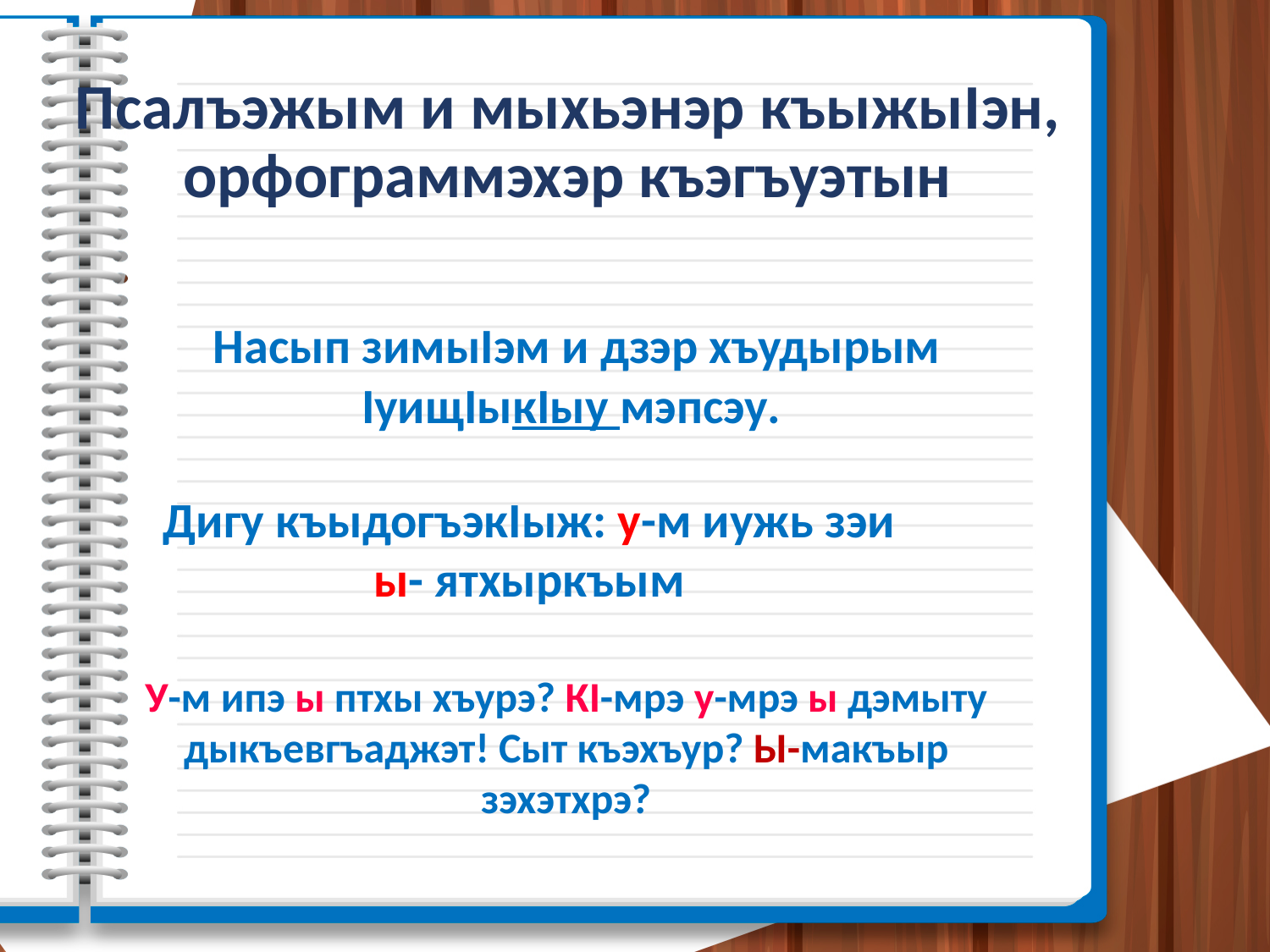

# Псалъэжым и мыхьэнэр къыжыIэн, орфограммэхэр къэгъуэтын
Насып зимыIэм и дзэр хъудырым IуищIыкIыу мэпсэу.
Дигу къыдогъэкIыж: у-м иужь зэи ы- ятхыркъым
У-м ипэ ы птхы хъурэ? КI-мрэ у-мрэ ы дэмыту дыкъевгъаджэт! Сыт къэхъур? Ы-макъыр зэхэтхрэ?